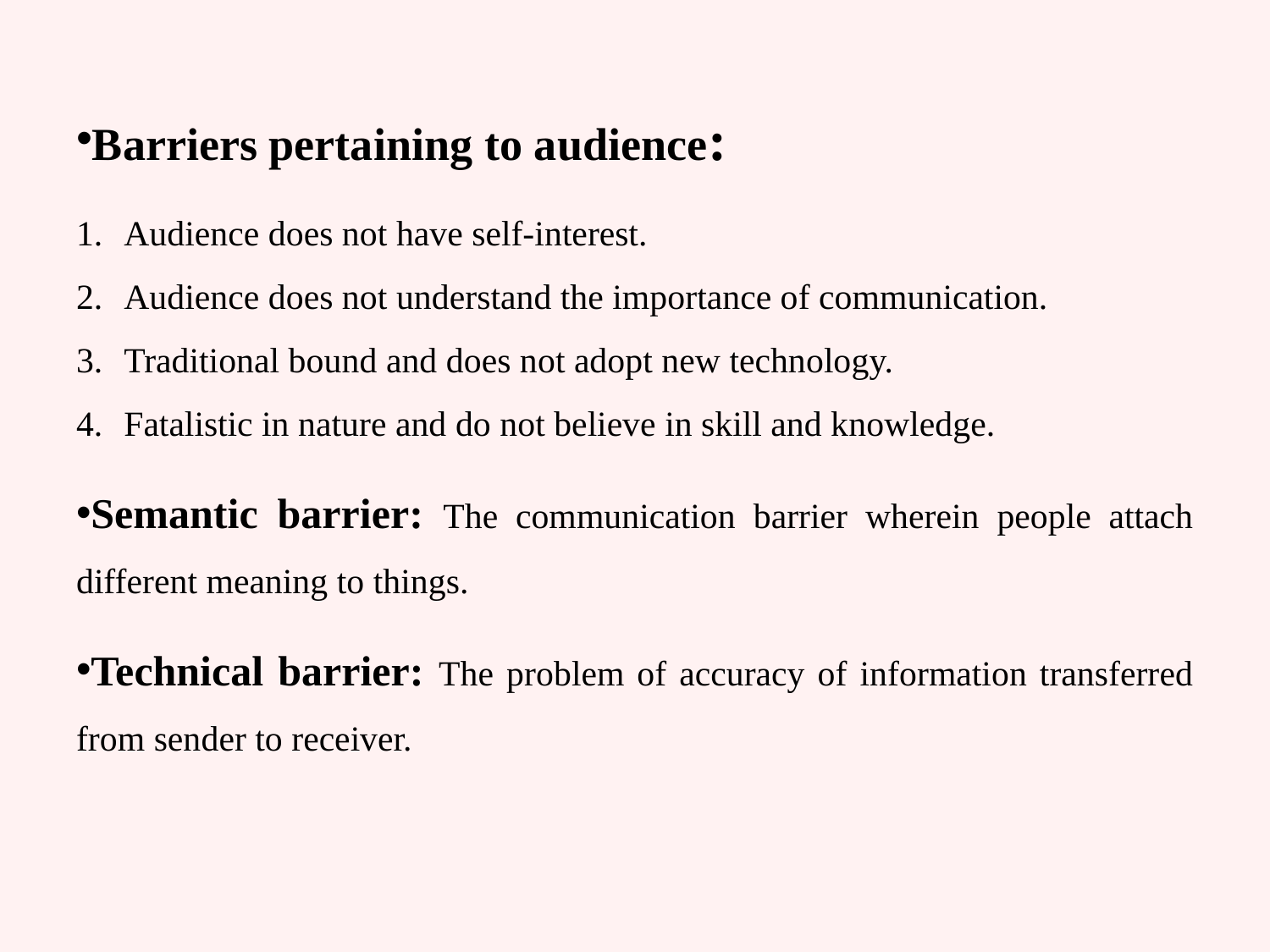

Barriers pertaining to audience:
Audience does not have self-interest.
Audience does not understand the importance of communication.
Traditional bound and does not adopt new technology.
Fatalistic in nature and do not believe in skill and knowledge.
Semantic barrier: The communication barrier wherein people attach different meaning to things.
Technical barrier: The problem of accuracy of information transferred from sender to receiver.